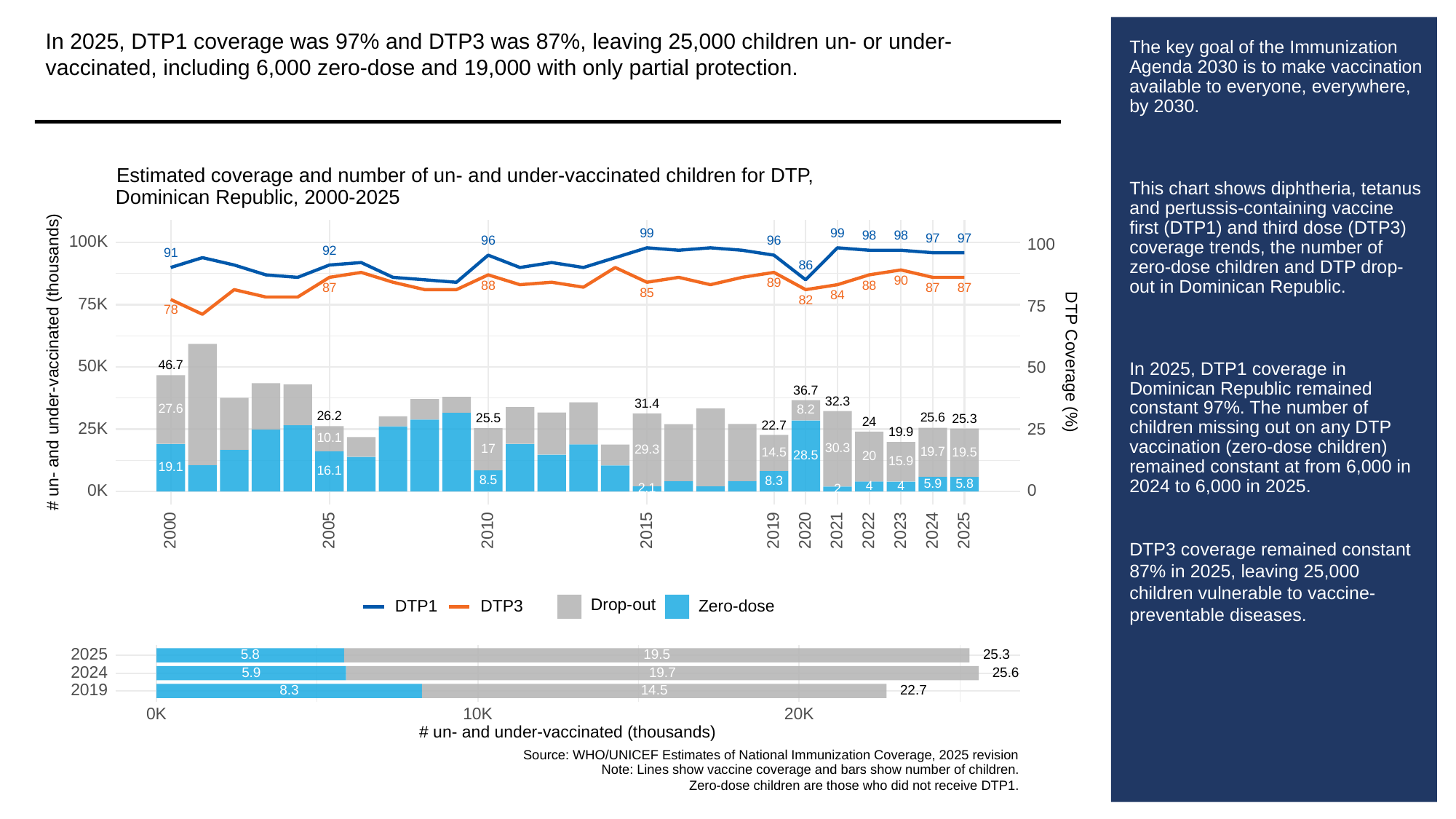

In 2025, DTP1 coverage was 97% and DTP3 was 87%, leaving 25,000 children un- or under-vaccinated, including 6,000 zero-dose and 19,000 with only partial protection.
# The key goal of the Immunization Agenda 2030 is to make vaccination available to everyone, everywhere, by 2030.

This chart shows diphtheria, tetanus and pertussis-containing vaccine first (DTP1) and third dose (DTP3) coverage trends, the number of zero-dose children and DTP drop-out in Dominican Republic.

In 2025, DTP1 coverage in Dominican Republic remained constant 97%. The number of children missing out on any DTP vaccination (zero-dose children) remained constant at from 6,000 in 2024 to 6,000 in 2025.

DTP3 coverage remained constant 87% in 2025, leaving 25,000 children vulnerable to vaccine-preventable diseases.

Estimated coverage and number of un- and under-vaccinated children for DTP,
Dominican Republic, 2000-2025

99
99
98
98
97
97
100K
96
96
100

92

91
86

90
89
88
88
87
87
87
85
84
82
75K
75

78

# un- and under-vaccinated (thousands)
DTP Coverage (%)
50K
46.7
50

36.7

32.3

31.4

27.6
8.2

26.2

25.6
25.5
25.3

24

22.7
25K
25

19.9

10.1

30.3

17
29.3
19.7
19.5
14.5

28.5

20

15.9

19.1

16.1

8.5
8.3

5.9
5.8

4
4
2.1
2
0K
0

2023
2000
2005
2010
2015
2019
2020
2021
2022
2024
2025

Drop-out
DTP3
Zero-dose
DTP1

2025
25.3
5.8
19.5

2024
5.9
19.7
25.6

2019
8.3
14.5
22.7

0K
10K
20K
# un- and under-vaccinated (thousands)
Source: WHO/UNICEF Estimates of National Immunization Coverage, 2025 revision
Note: Lines show vaccine coverage and bars show number of children.
Zero-dose children are those who did not receive DTP1.